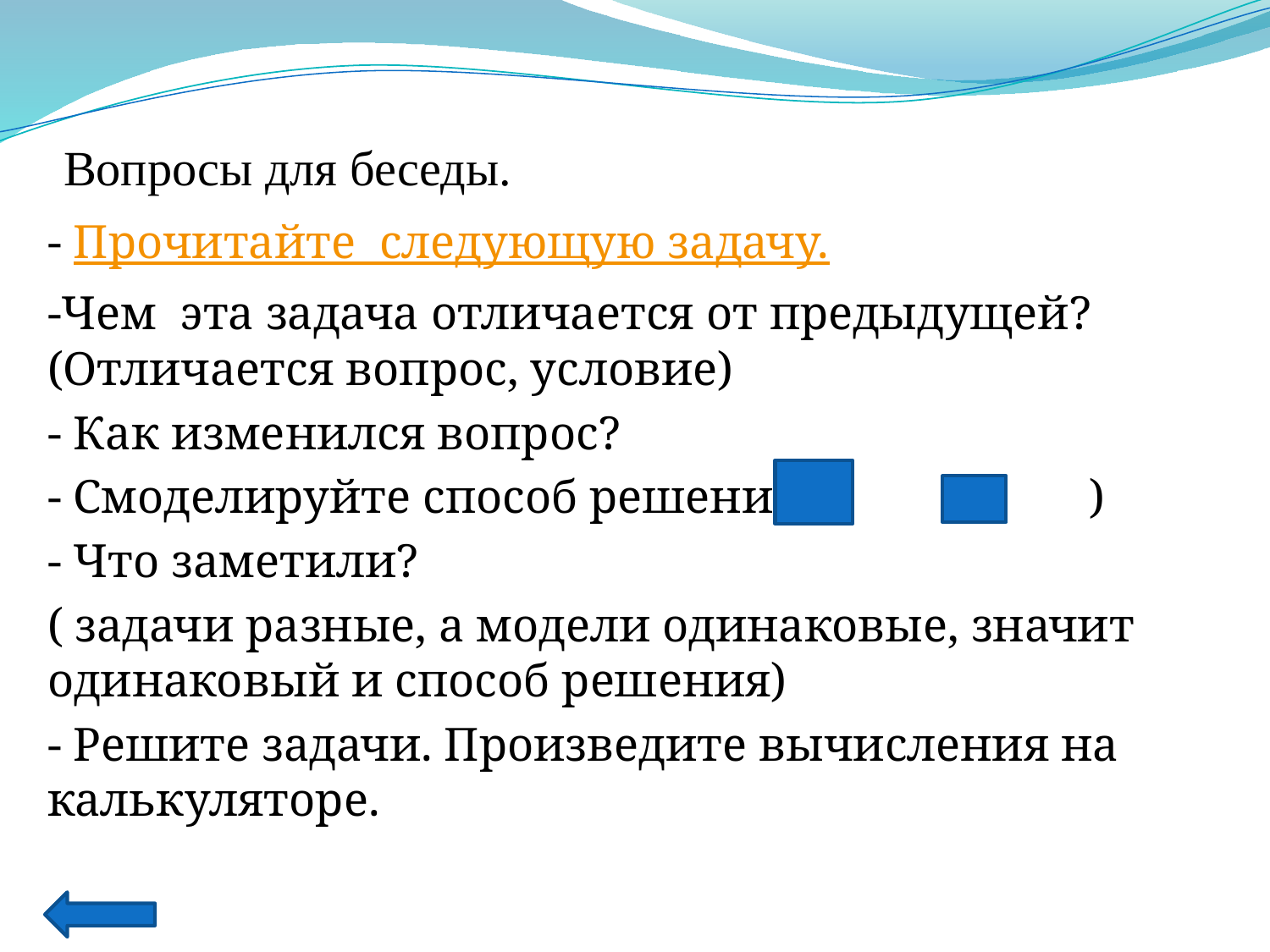

# Вопросы для беседы.
- Прочитайте  следующую задачу.
-Чем  эта задача отличается от предыдущей?   (Отличается вопрос, условие)
- Как изменился вопрос?
- Смоделируйте способ решения. (           -         )
- Что заметили?
( задачи разные, а модели одинаковые, значит одинаковый и способ решения)
- Решите задачи. Произведите вычисления на калькуляторе.